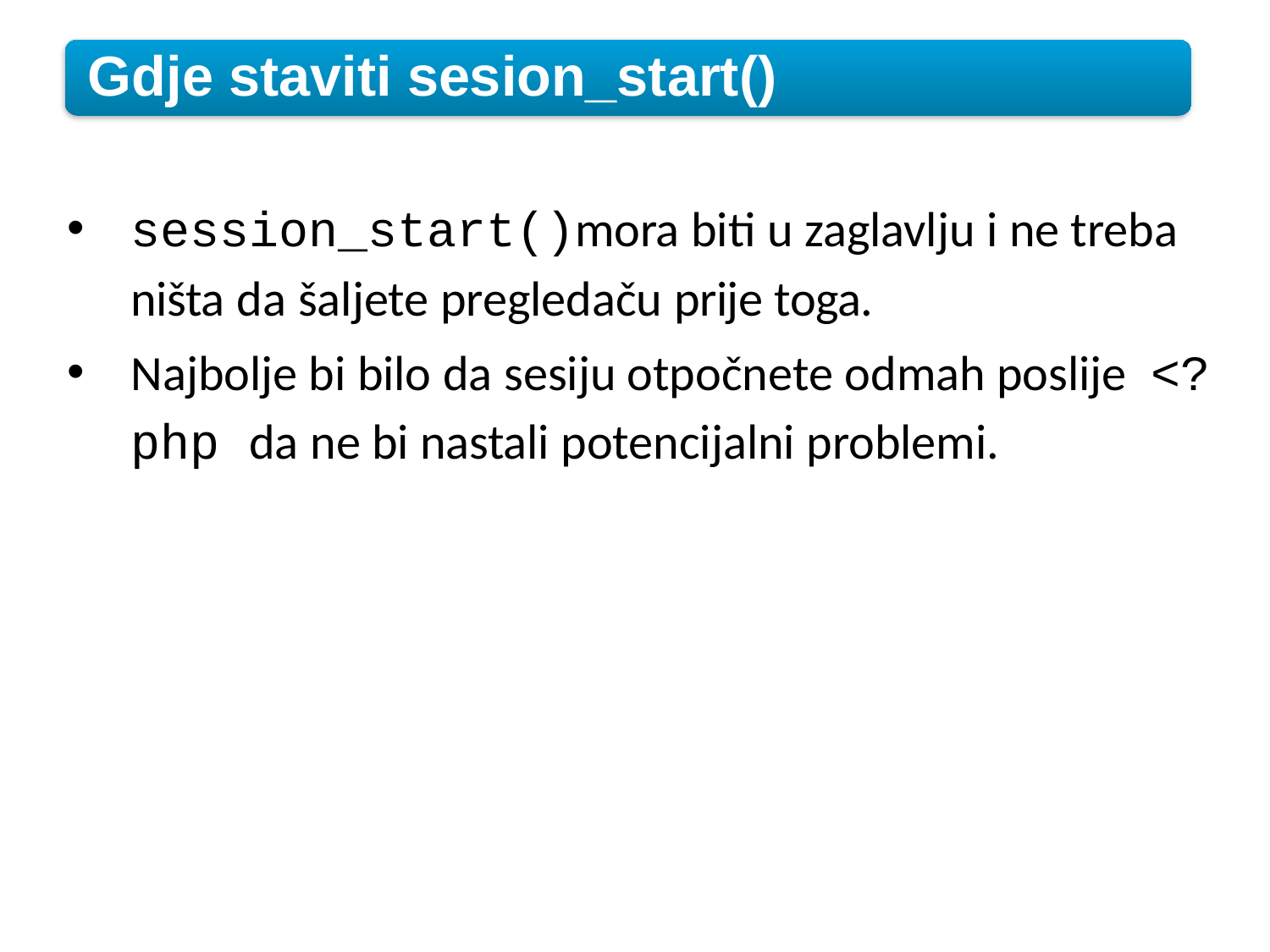

Gdje staviti sesion_start()
session_start()mora biti u zaglavlju i ne treba ništa da šaljete pregledaču prije toga.
Najbolje bi bilo da sesiju otpočnete odmah poslije <?php da ne bi nastali potencijalni problemi.